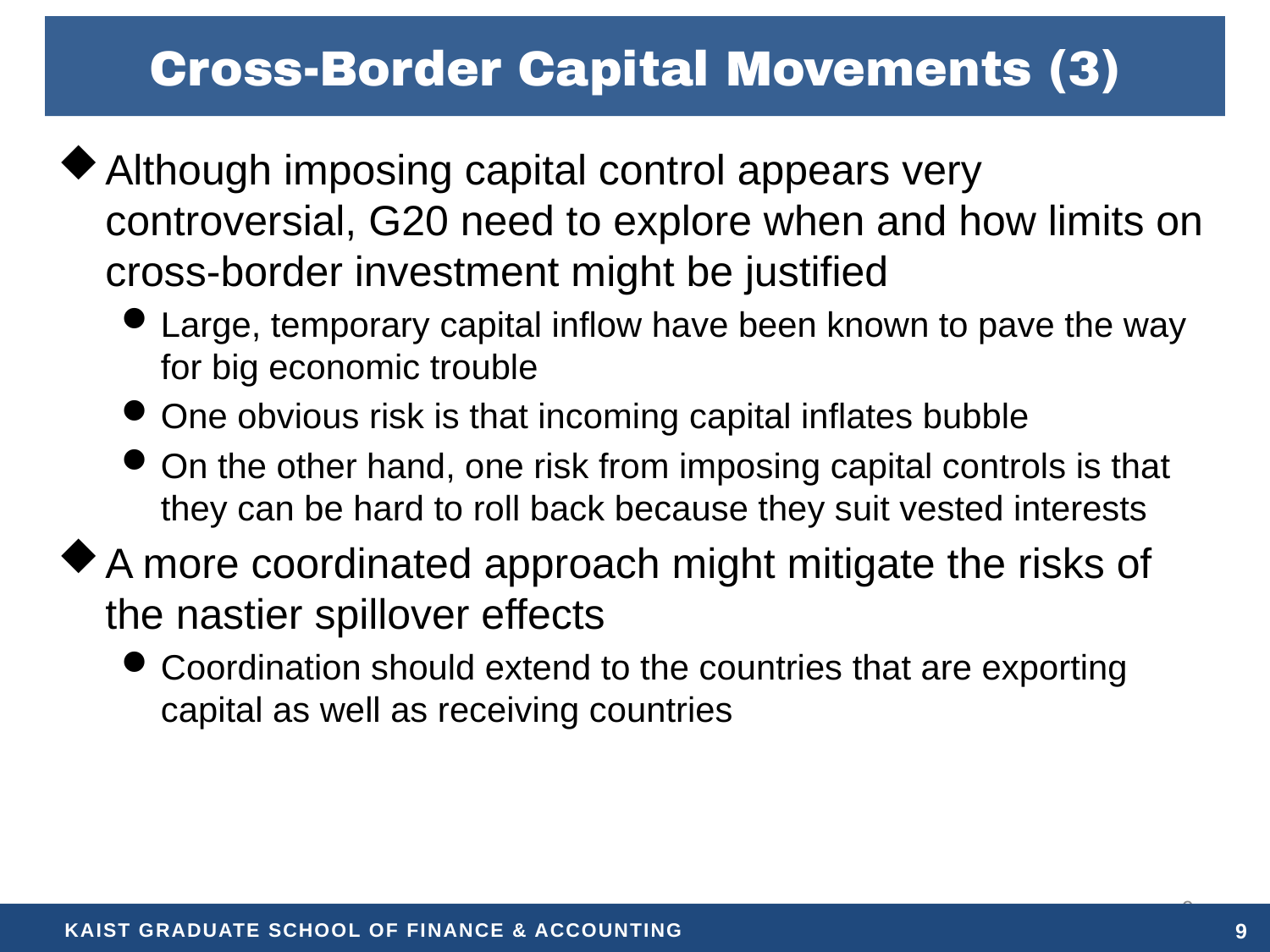

# Cross-Border Capital Movements (3)
Although imposing capital control appears very controversial, G20 need to explore when and how limits on cross-border investment might be justified
Large, temporary capital inflow have been known to pave the way for big economic trouble
One obvious risk is that incoming capital inflates bubble
On the other hand, one risk from imposing capital controls is that they can be hard to roll back because they suit vested interests
A more coordinated approach might mitigate the risks of the nastier spillover effects
Coordination should extend to the countries that are exporting capital as well as receiving countries
9